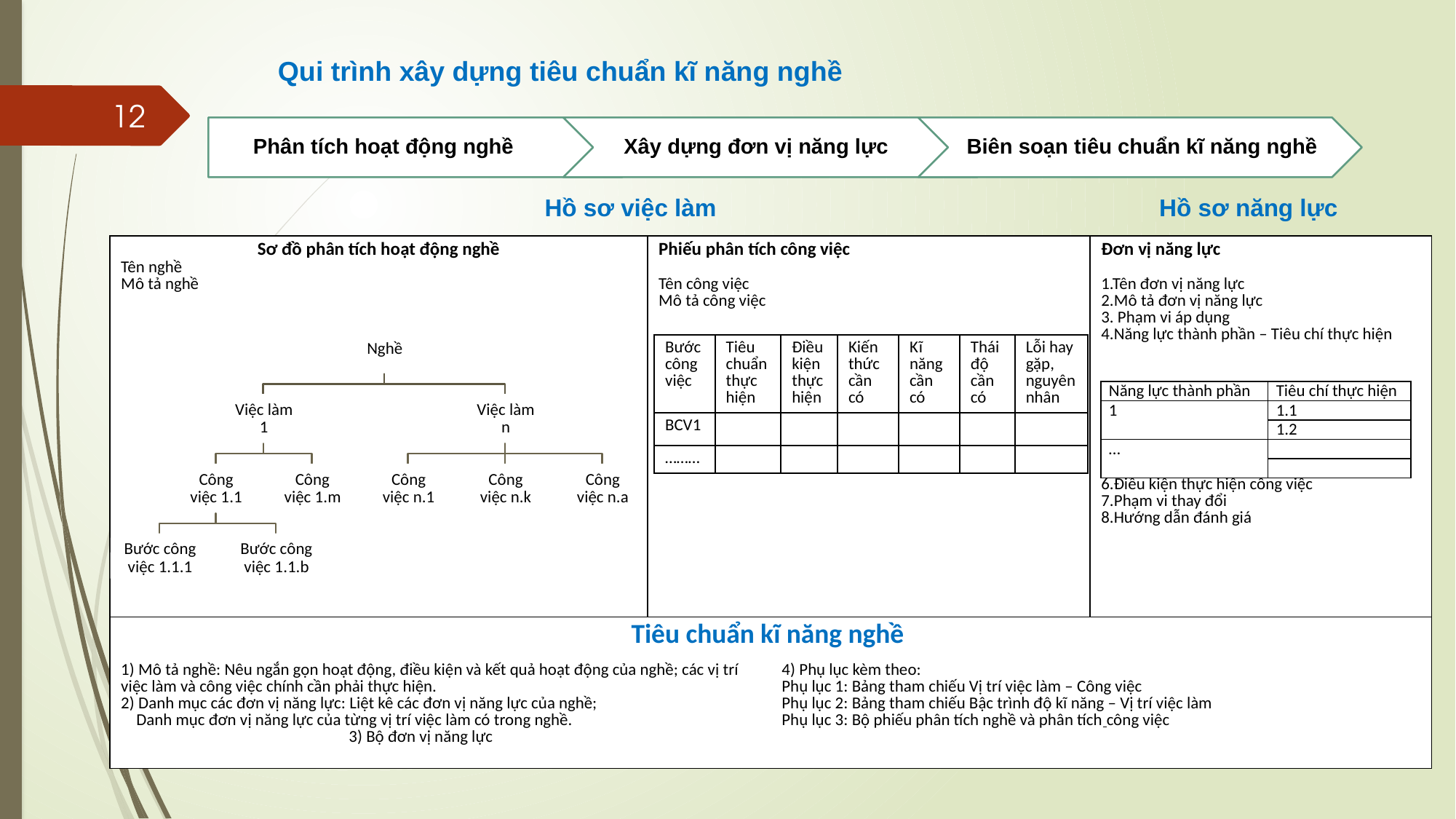

Qui trình xây dựng tiêu chuẩn kĩ năng nghề
12
      Phân tích hoạt động nghề
    Xây dựng đơn vị năng lực
  Biên soạn tiêu chuẩn kĩ năng nghề
                                                               Hồ sơ việc làm                                                                  Hồ sơ năng lực
| Sơ đồ phân tích hoạt động nghề Tên nghề Mô tả nghề | Phiếu phân tích công việc Tên công việc Mô tả công việc |  | Đơn vị năng lực 1.Tên đơn vị năng lực 2.Mô tả đơn vị năng lực 3. Phạm vi áp dụng 4.Năng lực thành phần – Tiêu chí thực hiện 5.Kiến thức-Kĩ năng thiết yếu 6.Điều kiện thực hiện công việc 7.Phạm vi thay đổi 8.Hướng dẫn đánh giá |
| --- | --- | --- | --- |
| Tiêu chuẩn kĩ năng nghề |  |  |  |
| 1) Mô tả nghề: Nêu ngắn gọn hoạt động, điều kiện và kết quả hoạt động của nghề; các vị trí việc làm và công việc chính cần phải thực hiện. 2) Danh mục các đơn vị năng lực: Liệt kê các đơn vị năng lực của nghề; Danh mục đơn vị năng lực của từng vị trí việc làm có trong nghề. 3) Bộ đơn vị năng lực |  | 4) Phụ lục kèm theo: Phụ lục 1: Bảng tham chiếu Vị trí việc làm – Công việc Phụ lục 2: Bảng tham chiếu Bậc trình độ kĩ năng – Vị trí việc làm Phụ lục 3: Bộ phiếu phân tích nghề và phân tích công việc |  |
Nghề
Việc làm 1
Công việc 1.1
Bước công việc 1.1.1
Bước công việc 1.1.b
Công việc 1.m
Việc làm n
Công việc n.1
Công việc n.k
Công việc n.a
| Bước công việc | Tiêu chuẩn thực hiện | Điều kiện thực hiện | Kiến thức cần có | Kĩ năng cần có | Thái độ cần có | Lỗi hay gặp, nguyên nhân |
| --- | --- | --- | --- | --- | --- | --- |
| BCV1 |  |  |  |  |  |  |
| ……… |  |  |  |  |  |  |
| Năng lực thành phần | Tiêu chí thực hiện |
| --- | --- |
| 1 | 1.1 |
|  | 1.2 |
| … |  |
|  |  |